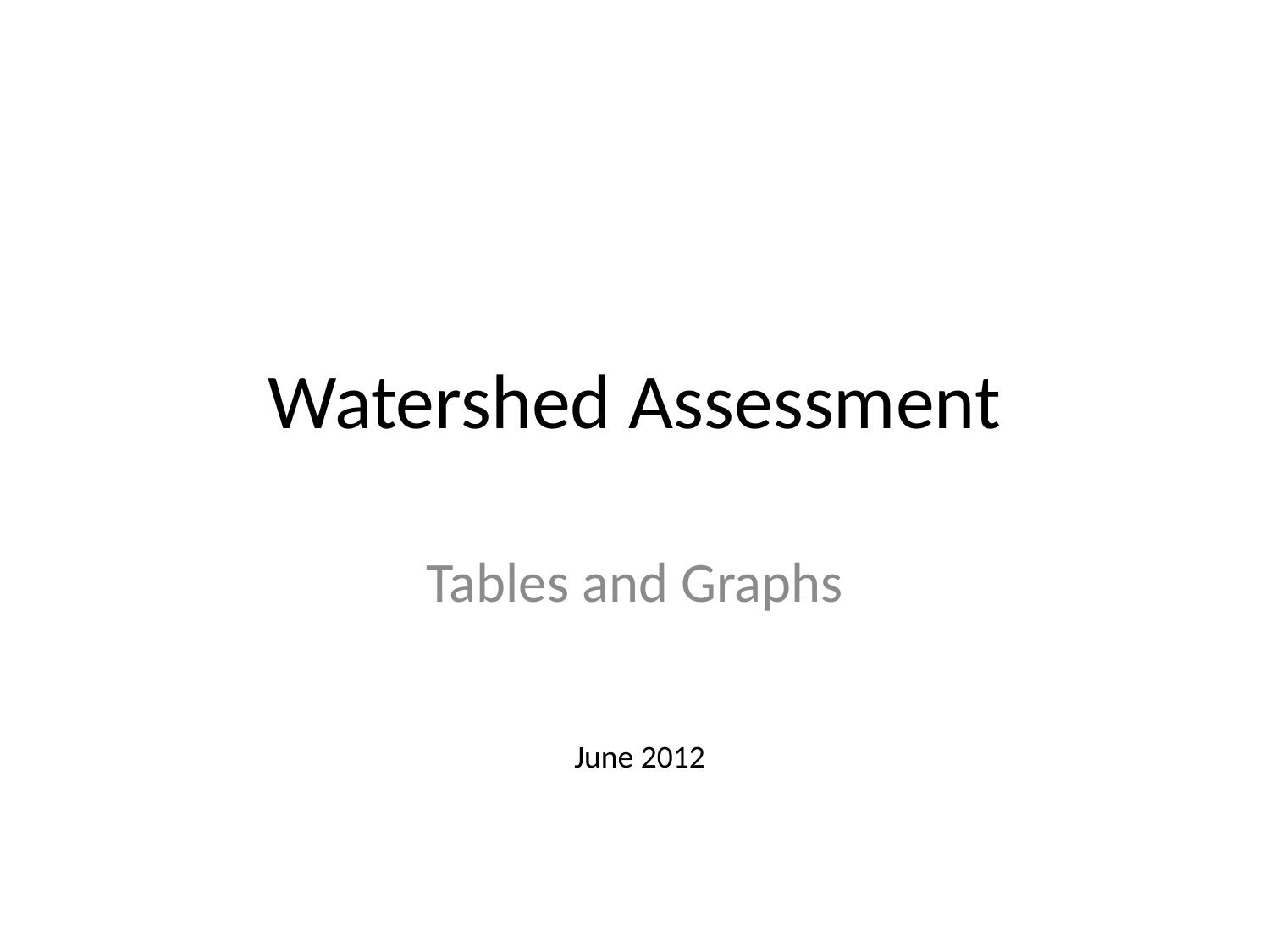

# Watershed Assessment
Tables and Graphs
June 2012